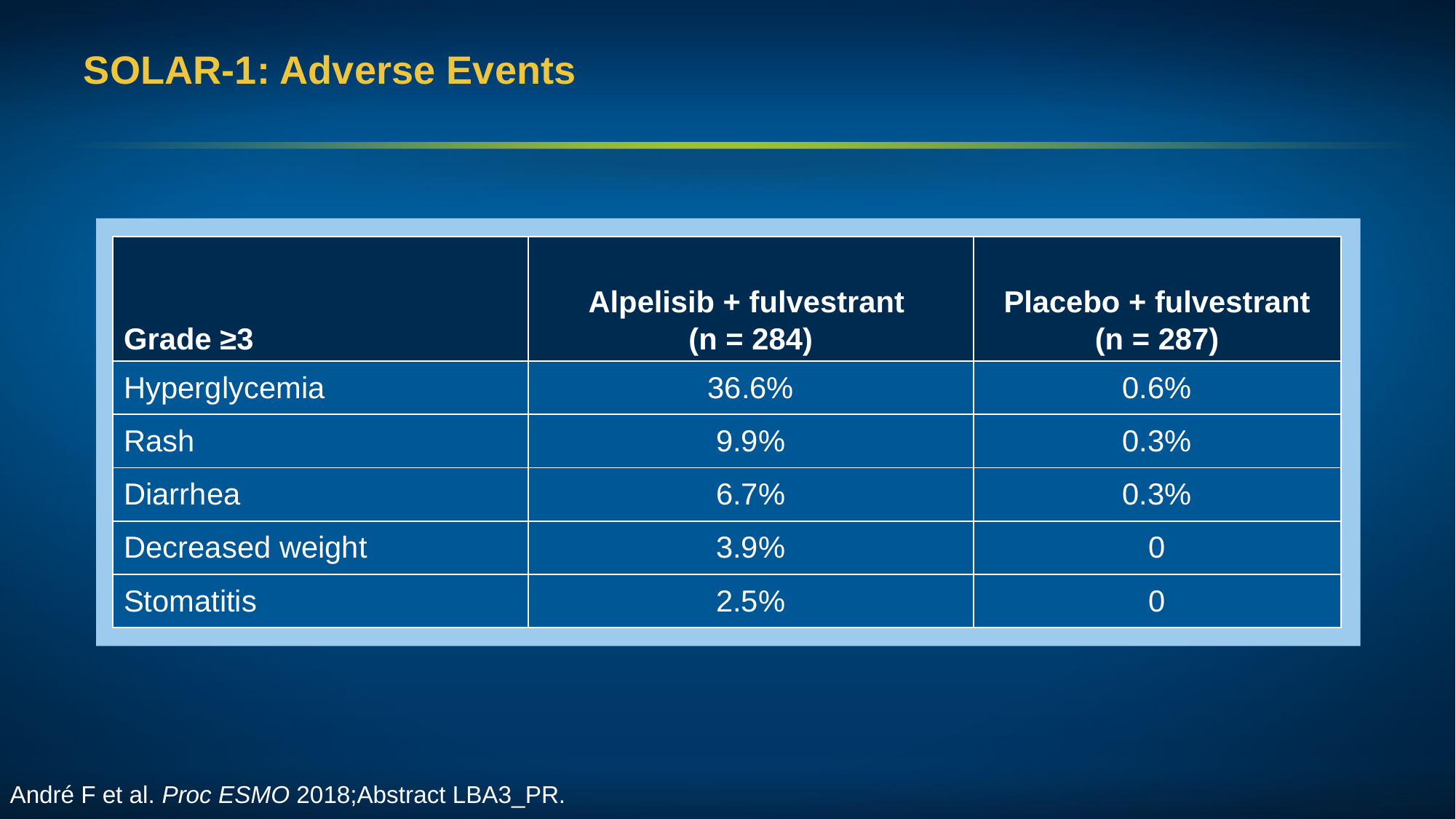

# SOLAR-1: Adverse Events
ç
| Grade ≥3 | Alpelisib + fulvestrant (n = 284) | Placebo + fulvestrant (n = 287) |
| --- | --- | --- |
| Hyperglycemia | 36.6% | 0.6% |
| Rash | 9.9% | 0.3% |
| Diarrhea | 6.7% | 0.3% |
| Decreased weight | 3.9% | 0 |
| Stomatitis | 2.5% | 0 |
André F et al. Proc ESMO 2018;Abstract LBA3_PR.